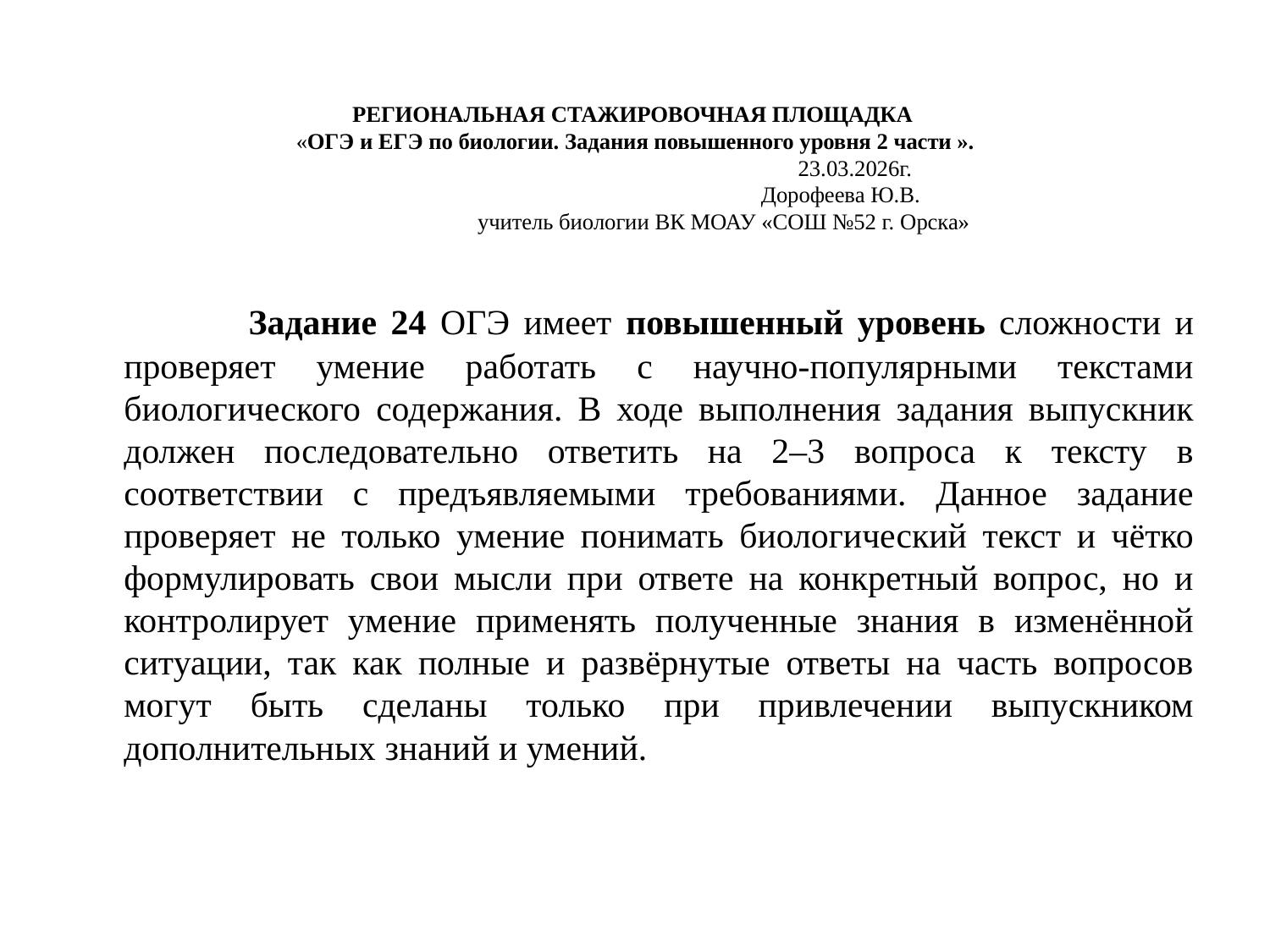

# РЕГИОНАЛЬНАЯ СТАЖИРОВОЧНАЯ ПЛОЩАДКА «ОГЭ и ЕГЭ по биологии. Задания повышенного уровня 2 части ». 23.03.2026г. Дорофеева Ю.В. учитель биологии ВК МОАУ «СОШ №52 г. Орска»
           Задание 24 ОГЭ имеет повышенный уровень сложности и проверяет умение работать с научно-популярными текстами биологического содержания. В ходе выполнения задания выпускник должен последовательно ответить на 2–3 вопроса к тексту в соответствии с предъявляемыми требованиями. Данное задание проверяет не только умение понимать биологический текст и чётко формулировать свои мысли при ответе на конкретный вопрос, но и контролирует умение применять полученные знания в изменённой ситуации, так как полные и развёрнутые ответы на часть вопросов могут быть сделаны только при привлечении выпускником дополнительных знаний и умений.